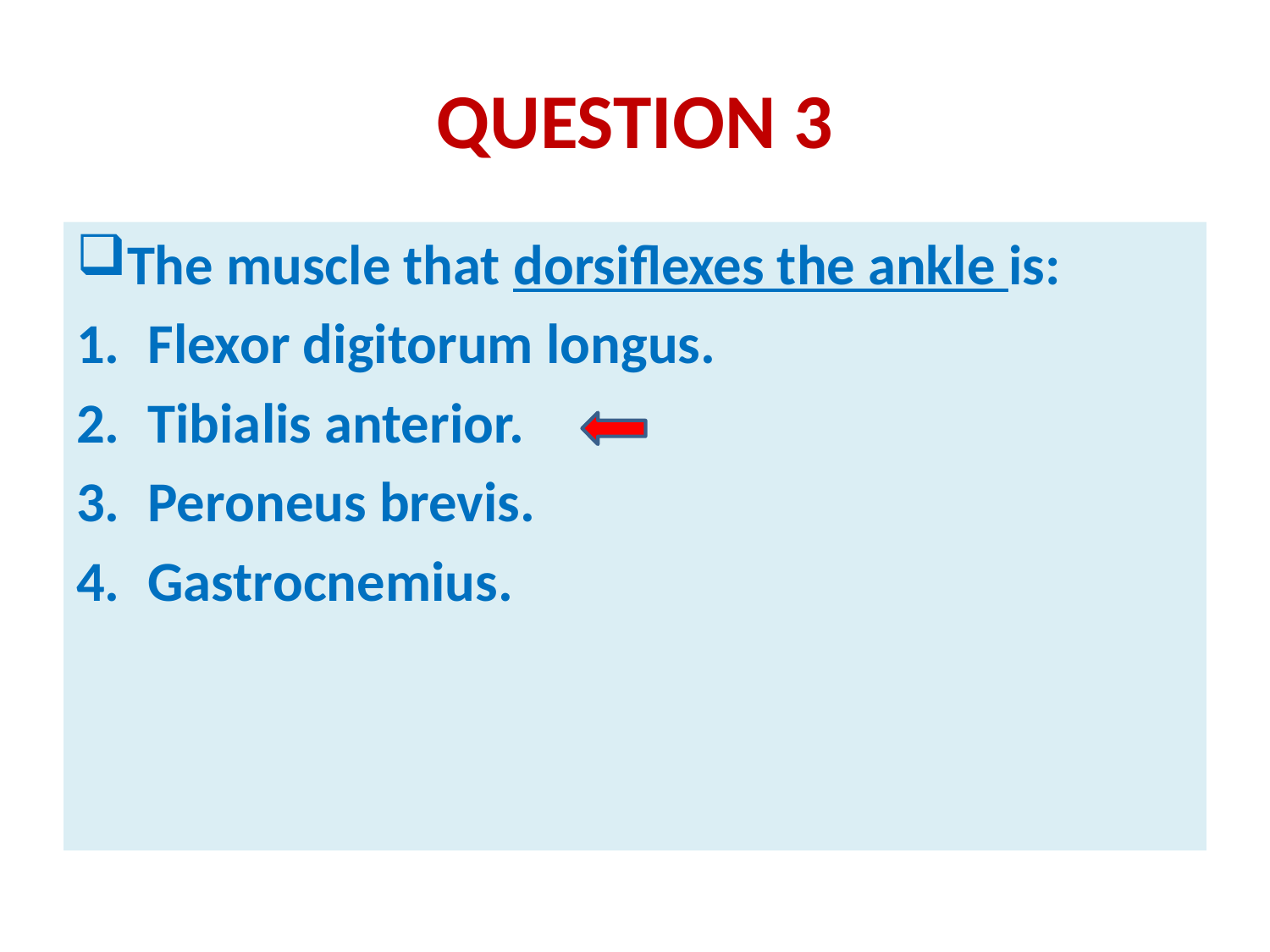

# QUESTION 3
The muscle that dorsiflexes the ankle is:
Flexor digitorum longus.
Tibialis anterior.
Peroneus brevis.
Gastrocnemius.